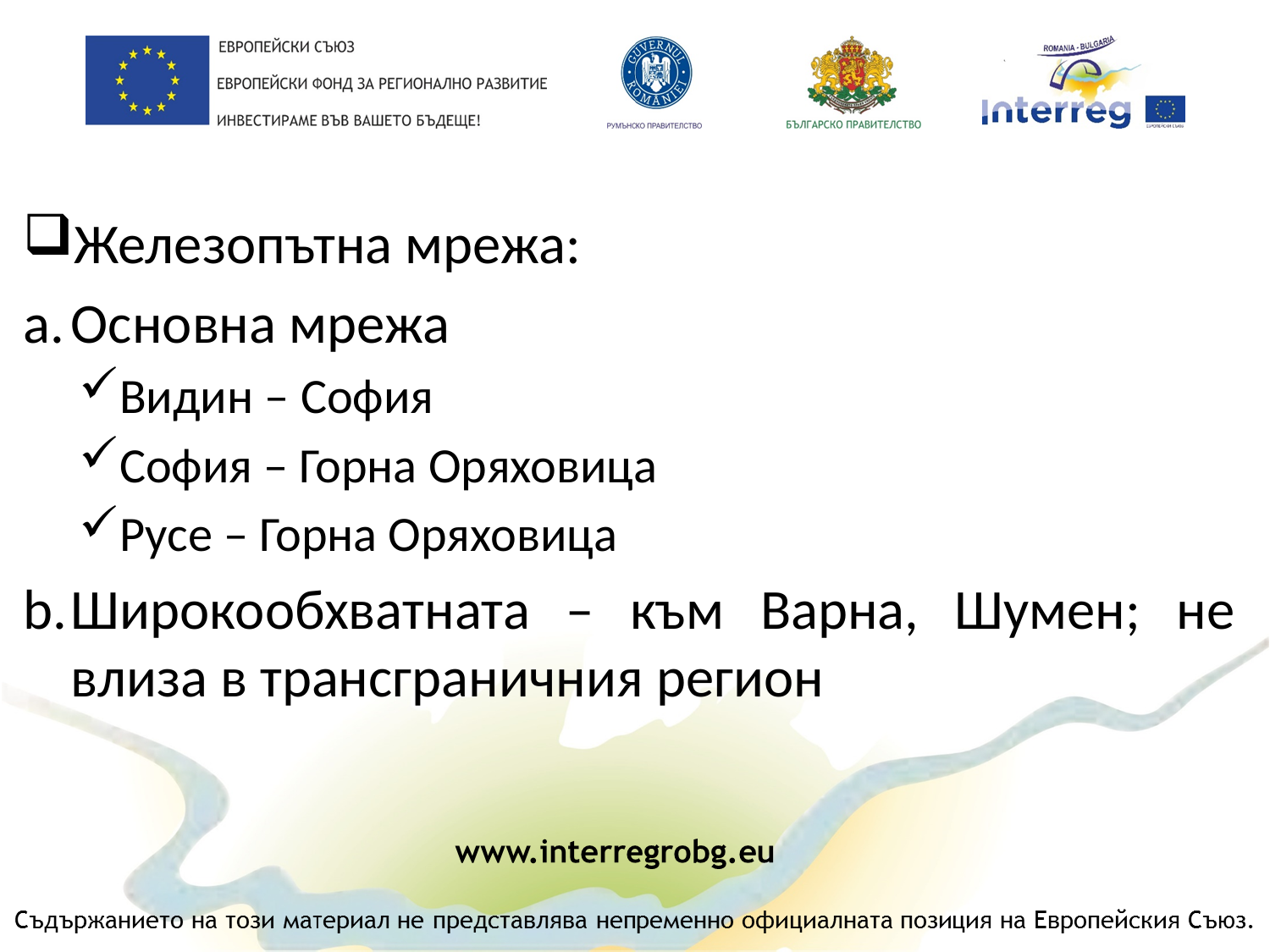

Железопътна мрежа:
Основна мрежа
Видин – София
София – Горна Оряховица
Русе – Горна Оряховица
Широкообхватната – към Варна, Шумен; не влиза в трансграничния регион